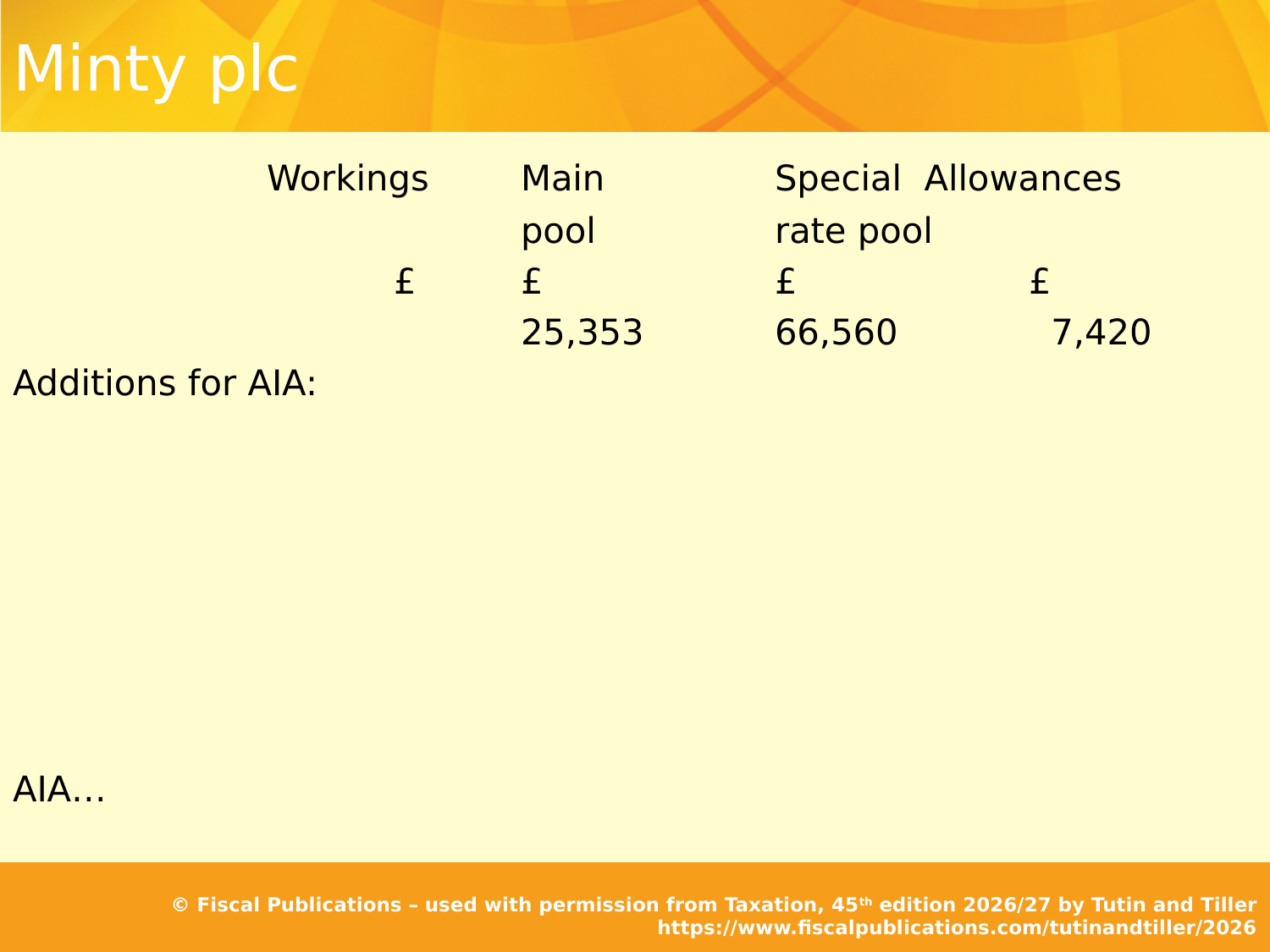

# Minty plc
		Workings	Main		Special  Allowances
				pool		rate pool
			£ 	£ 		£ 		£
				25,353		66,560		  7,420
Additions for AIA:

AIA…